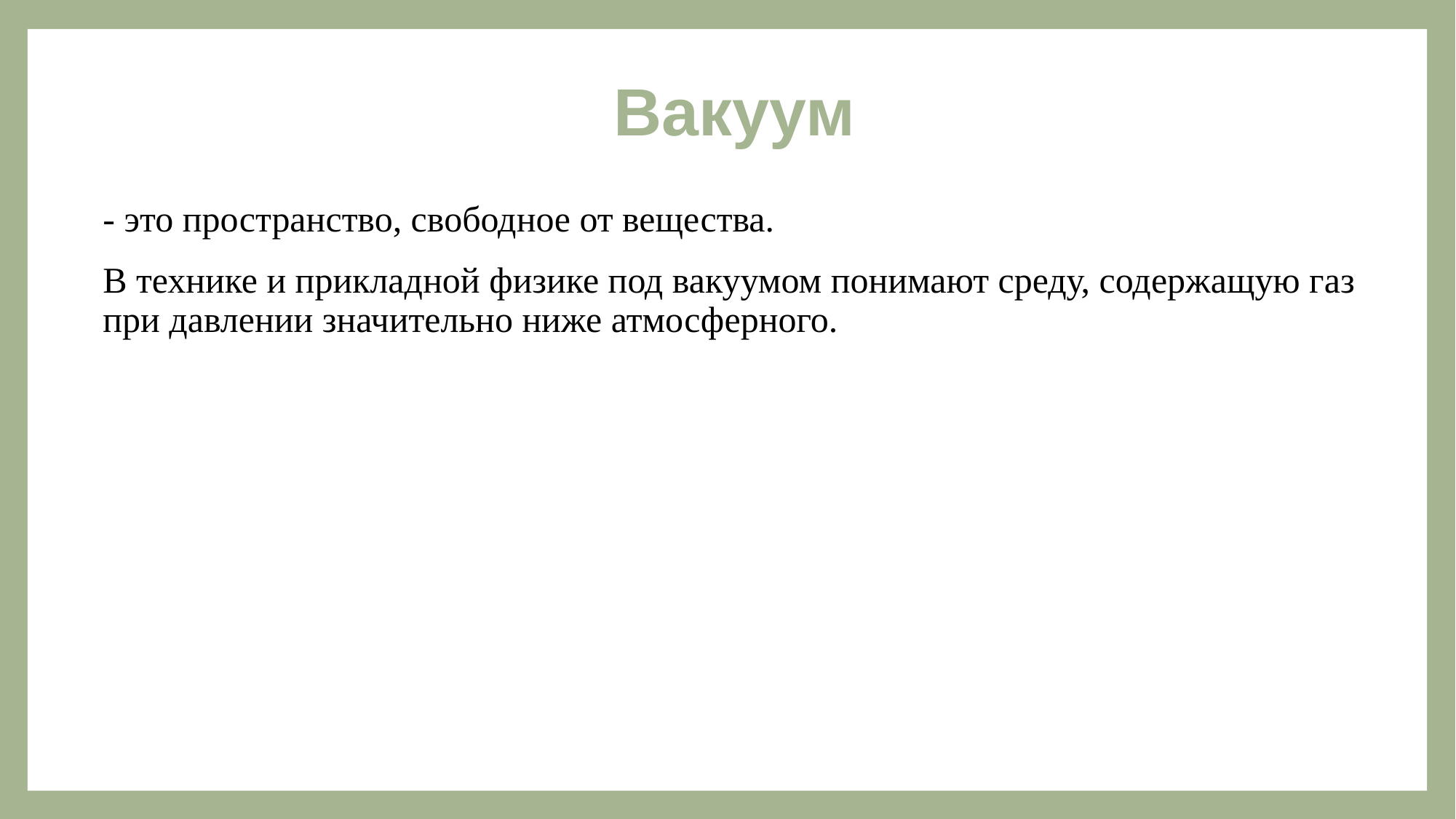

# Вакуум
- это пространство, свободное от вещества.
В технике и прикладной физике под вакуумом понимают среду, содержащую газ при давлении значительно ниже атмосферного.